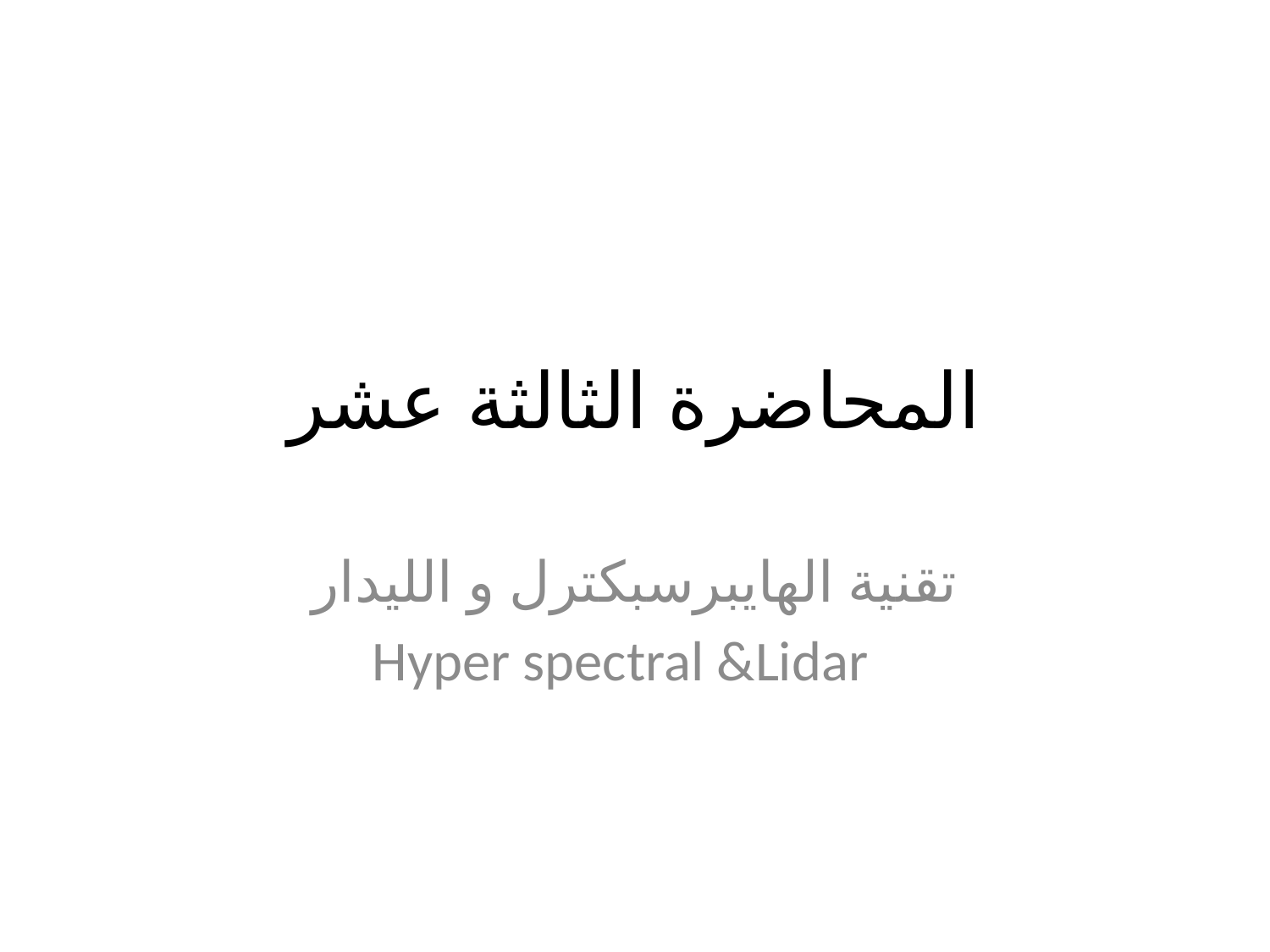

# المحاضرة الثالثة عشر
تقنية الهايبرسبكترل و الليدار
  Hyper spectral &Lidar